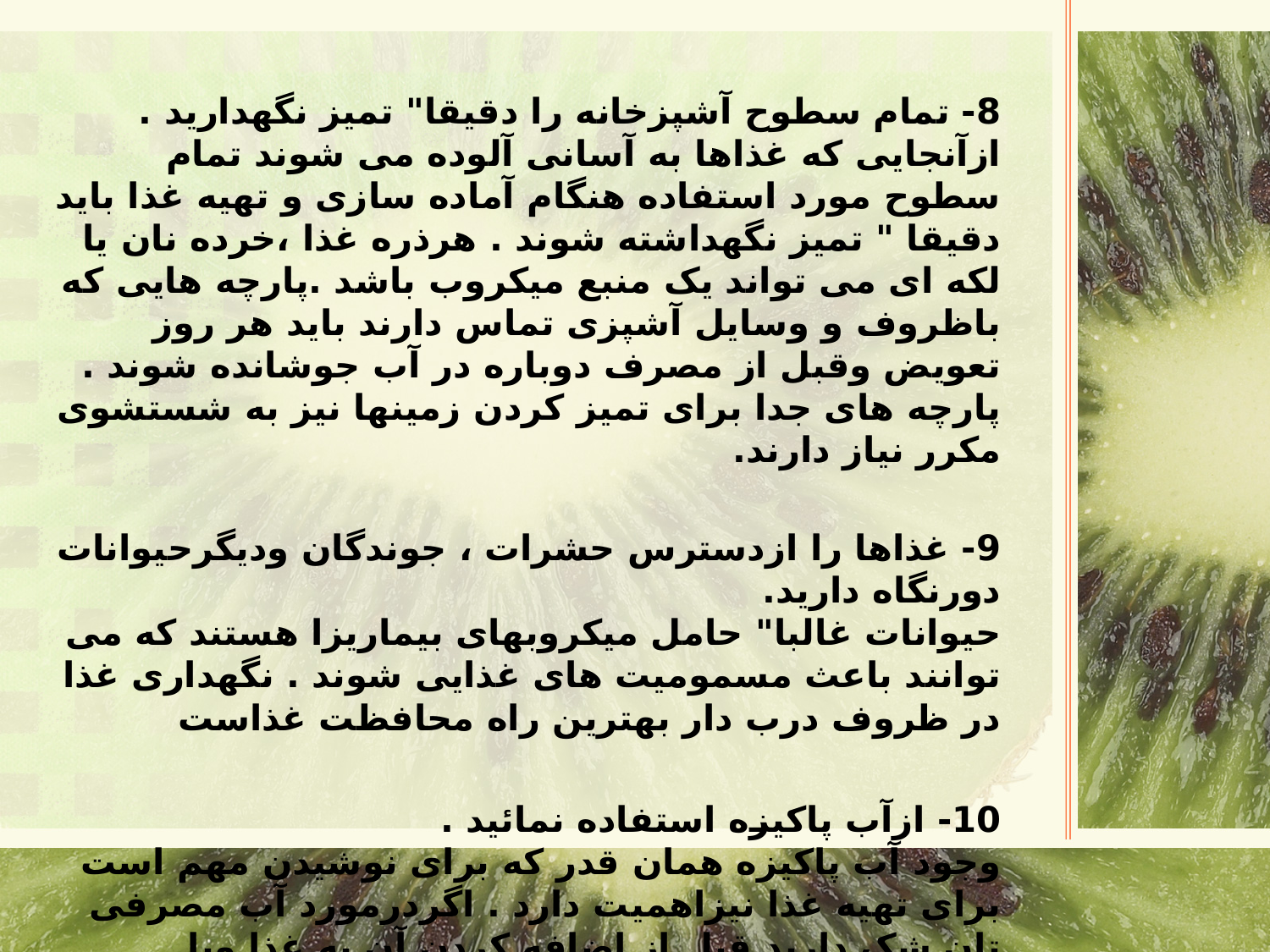

8- تمام سطوح آشپزخانه را دقیقا" تمیز نگهدارید .
ازآنجایی که غذاها به آسانی آلوده می شوند تمام سطوح مورد استفاده هنگام آماده سازی و تهیه غذا باید دقیقا " تمیز نگهداشته شوند . هرذره غذا ،خرده نان یا لکه ای می تواند یک منبع میکروب باشد .پارچه هایی که باظروف و وسایل آشپزی تماس دارند باید هر روز تعویض وقبل از مصرف دوباره در آب جوشانده شوند . پارچه های جدا برای تمیز کردن زمینها نیز به شستشوی مکرر نیاز دارند.

9- غذاها را ازدسترس حشرات ، جوندگان ودیگرحیوانات دورنگاه دارید.
حیوانات غالبا" حامل میکروبهای بیماریزا هستند که می توانند باعث مسمومیت های غذایی شوند . نگهداری غذا در ظروف درب دار بهترین راه محافظت غذاست

10- ازآب پاکیزه استفاده نمائید .
وجود آب پاکیزه همان قدر که برای نوشیدن مهم است برای تهیه غذا نیزاهمیت دارد . اگردرمورد آب مصرفی تان شک دارید قبل از اضافه کردن آن به غذا ویا استفاده ازآن برای تهیه یخ ، آن را بجوشانید بخصوص درمورد آب مورداستفاده درتهیه غذای کودک بسیار دقت داشته باشید .